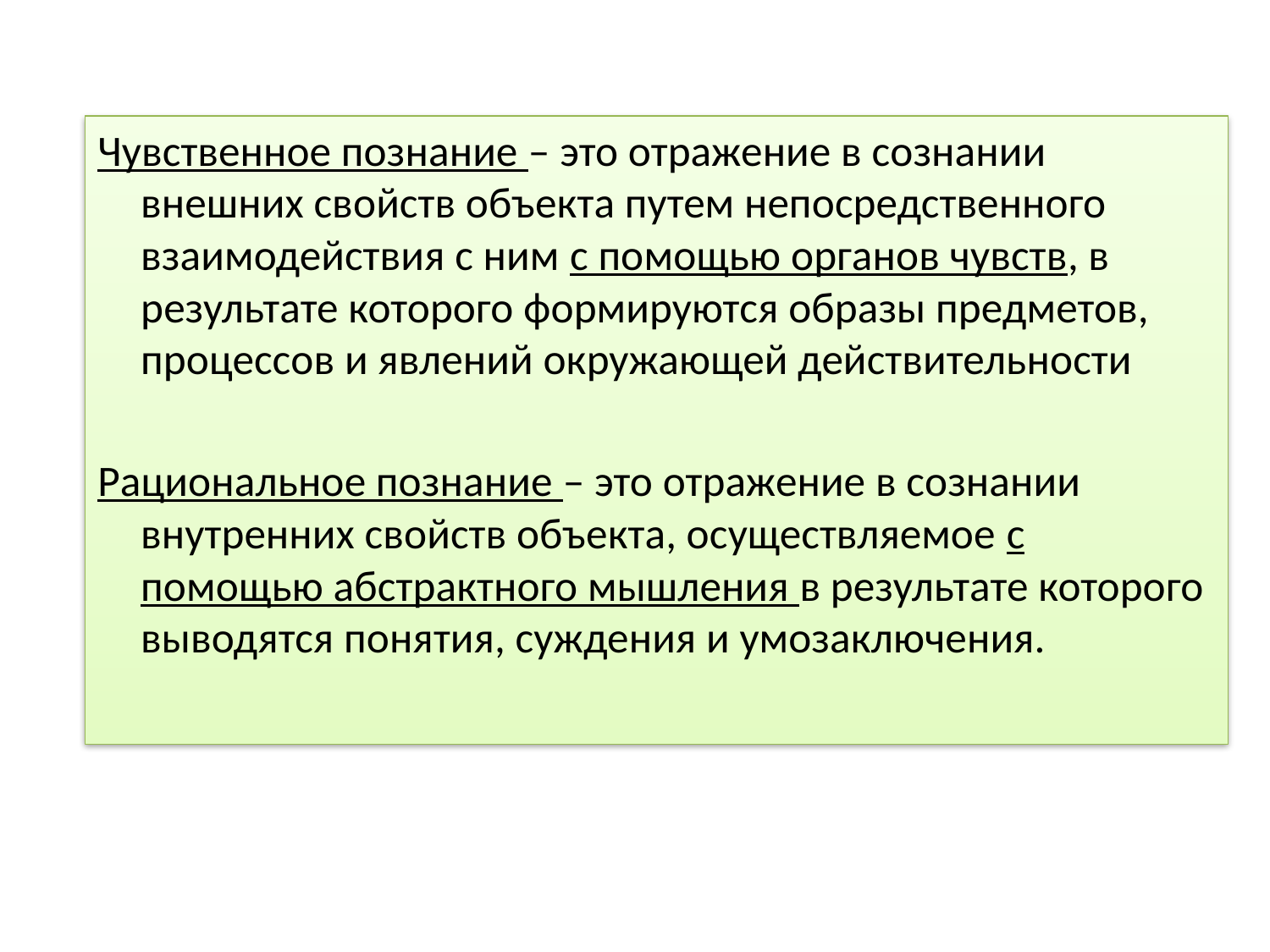

Чувственное познание – это отражение в сознании внешних свойств объекта путем непосредственного взаимодействия с ним с помощью органов чувств, в результате которого формируются образы предметов, процессов и явлений окружающей действительности

Рациональное познание – это отражение в сознании внутренних свойств объекта, осуществляемое с помощью абстрактного мышления в результате которого выводятся понятия, суждения и умозаключения.